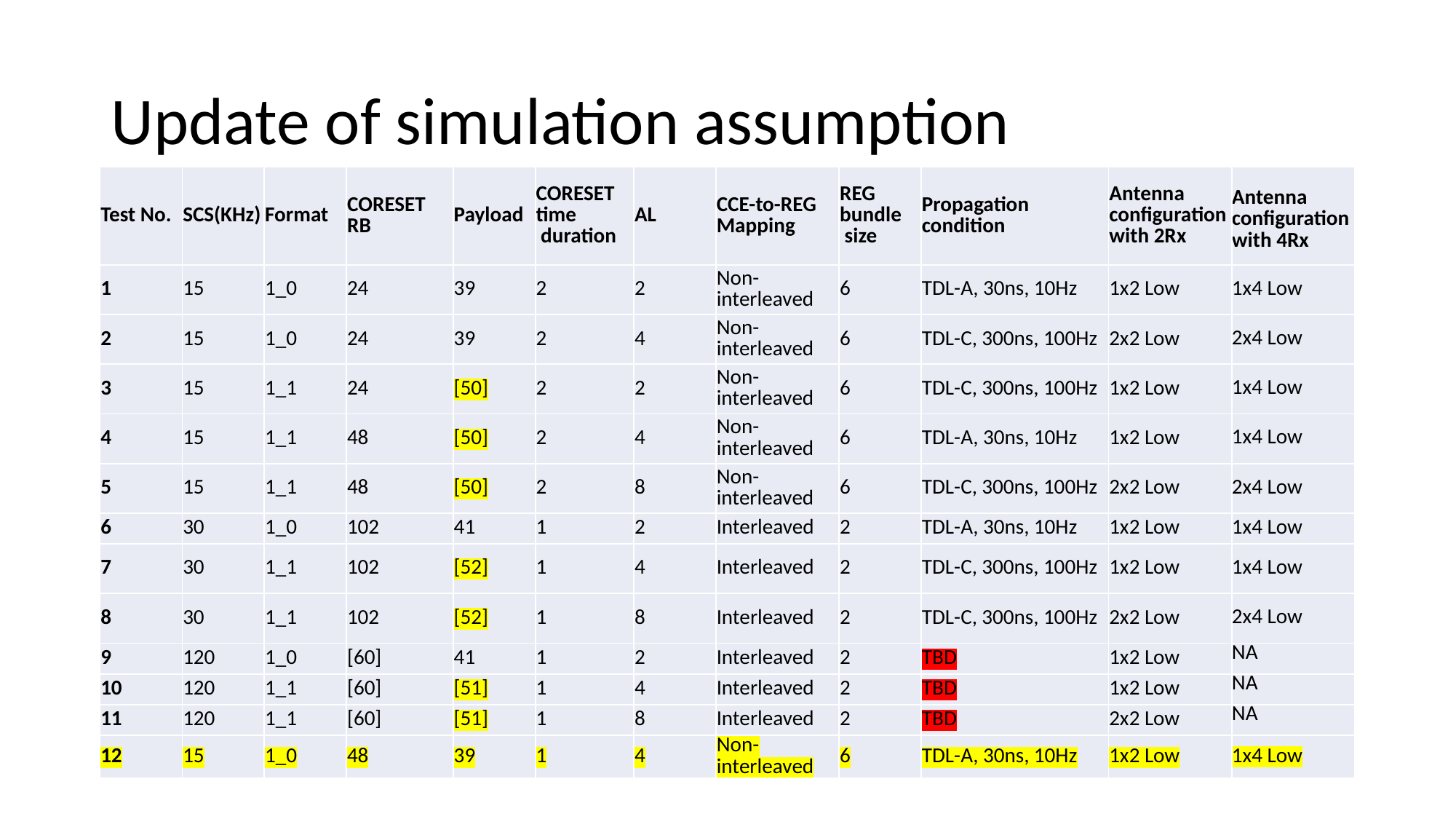

# Update of simulation assumption
| Test No. | SCS(KHz) | Format | CORESET RB | Payload | CORESET time duration | AL | CCE-to-REG Mapping | REG bundle size | Propagation condition | Antenna configuration with 2Rx | Antenna configuration with 4Rx |
| --- | --- | --- | --- | --- | --- | --- | --- | --- | --- | --- | --- |
| 1 | 15 | 1\_0 | 24 | 39 | 2 | 2 | Non-interleaved | 6 | TDL-A, 30ns, 10Hz | 1x2 Low | 1x4 Low |
| 2 | 15 | 1\_0 | 24 | 39 | 2 | 4 | Non-interleaved | 6 | TDL-C, 300ns, 100Hz | 2x2 Low | 2x4 Low |
| 3 | 15 | 1\_1 | 24 | [50] | 2 | 2 | Non-interleaved | 6 | TDL-C, 300ns, 100Hz | 1x2 Low | 1x4 Low |
| 4 | 15 | 1\_1 | 48 | [50] | 2 | 4 | Non-interleaved | 6 | TDL-A, 30ns, 10Hz | 1x2 Low | 1x4 Low |
| 5 | 15 | 1\_1 | 48 | [50] | 2 | 8 | Non-interleaved | 6 | TDL-C, 300ns, 100Hz | 2x2 Low | 2x4 Low |
| 6 | 30 | 1\_0 | 102 | 41 | 1 | 2 | Interleaved | 2 | TDL-A, 30ns, 10Hz | 1x2 Low | 1x4 Low |
| 7 | 30 | 1\_1 | 102 | [52] | 1 | 4 | Interleaved | 2 | TDL-C, 300ns, 100Hz | 1x2 Low | 1x4 Low |
| 8 | 30 | 1\_1 | 102 | [52] | 1 | 8 | Interleaved | 2 | TDL-C, 300ns, 100Hz | 2x2 Low | 2x4 Low |
| 9 | 120 | 1\_0 | [60] | 41 | 1 | 2 | Interleaved | 2 | TBD | 1x2 Low | NA |
| 10 | 120 | 1\_1 | [60] | [51] | 1 | 4 | Interleaved | 2 | TBD | 1x2 Low | NA |
| 11 | 120 | 1\_1 | [60] | [51] | 1 | 8 | Interleaved | 2 | TBD | 2x2 Low | NA |
| 12 | 15 | 1\_0 | 48 | 39 | 1 | 4 | Non-interleaved | 6 | TDL-A, 30ns, 10Hz | 1x2 Low | 1x4 Low |